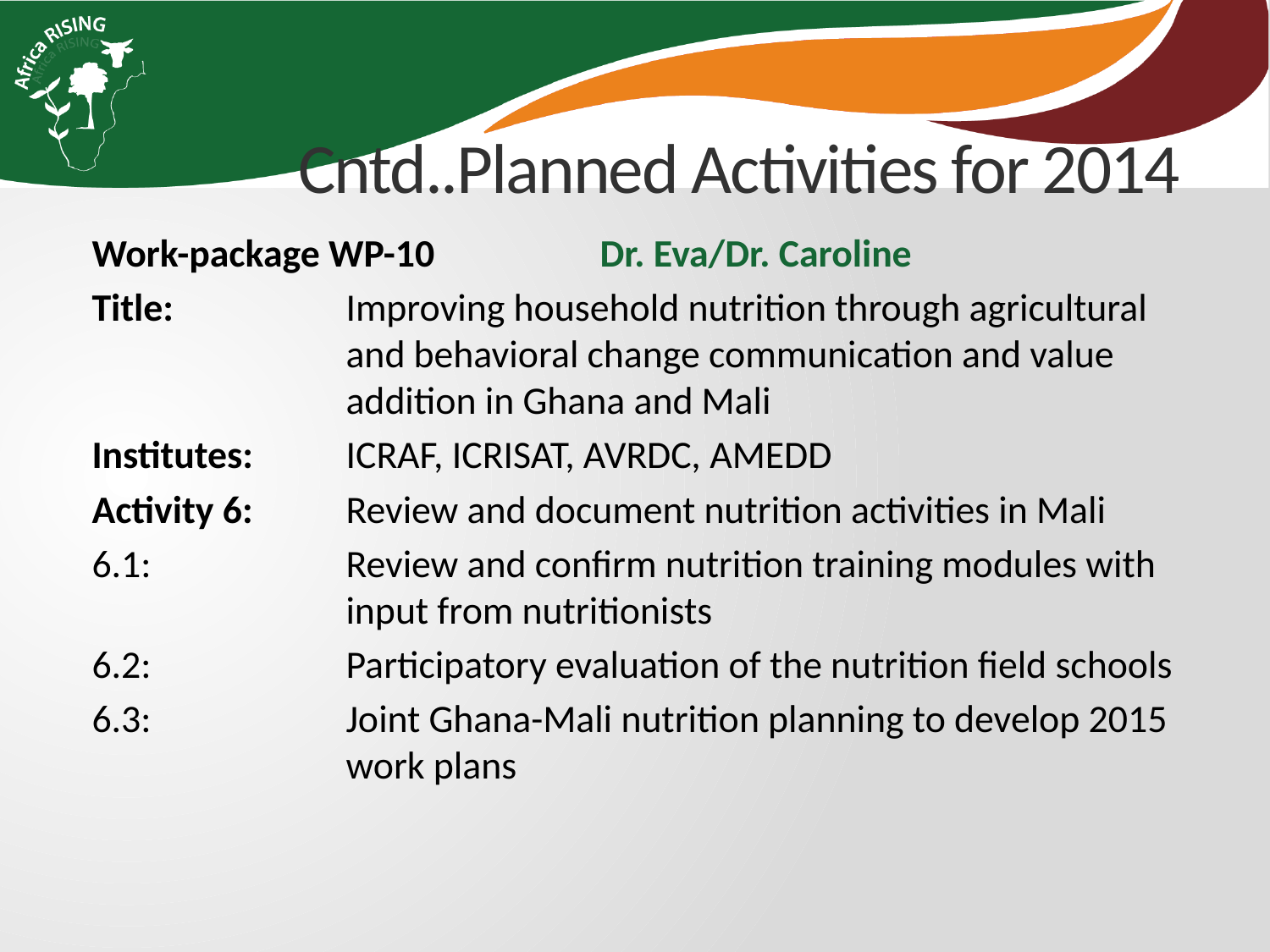

# Cntd..Planned Activities for 2014
Work-package WP-10  		Dr. Eva/Dr. Caroline
Title: 		Improving household nutrition through agricultural 		and behavioral change communication and value 		addition in Ghana and Mali
Institutes:	ICRAF, ICRISAT, AVRDC, AMEDD
Activity 6: 	Review and document nutrition activities in Mali
6.1: 		Review and confirm nutrition training modules with 		input from nutritionists
6.2: 		Participatory evaluation of the nutrition field schools
6.3:		Joint Ghana-Mali nutrition planning to develop 2015 		work plans